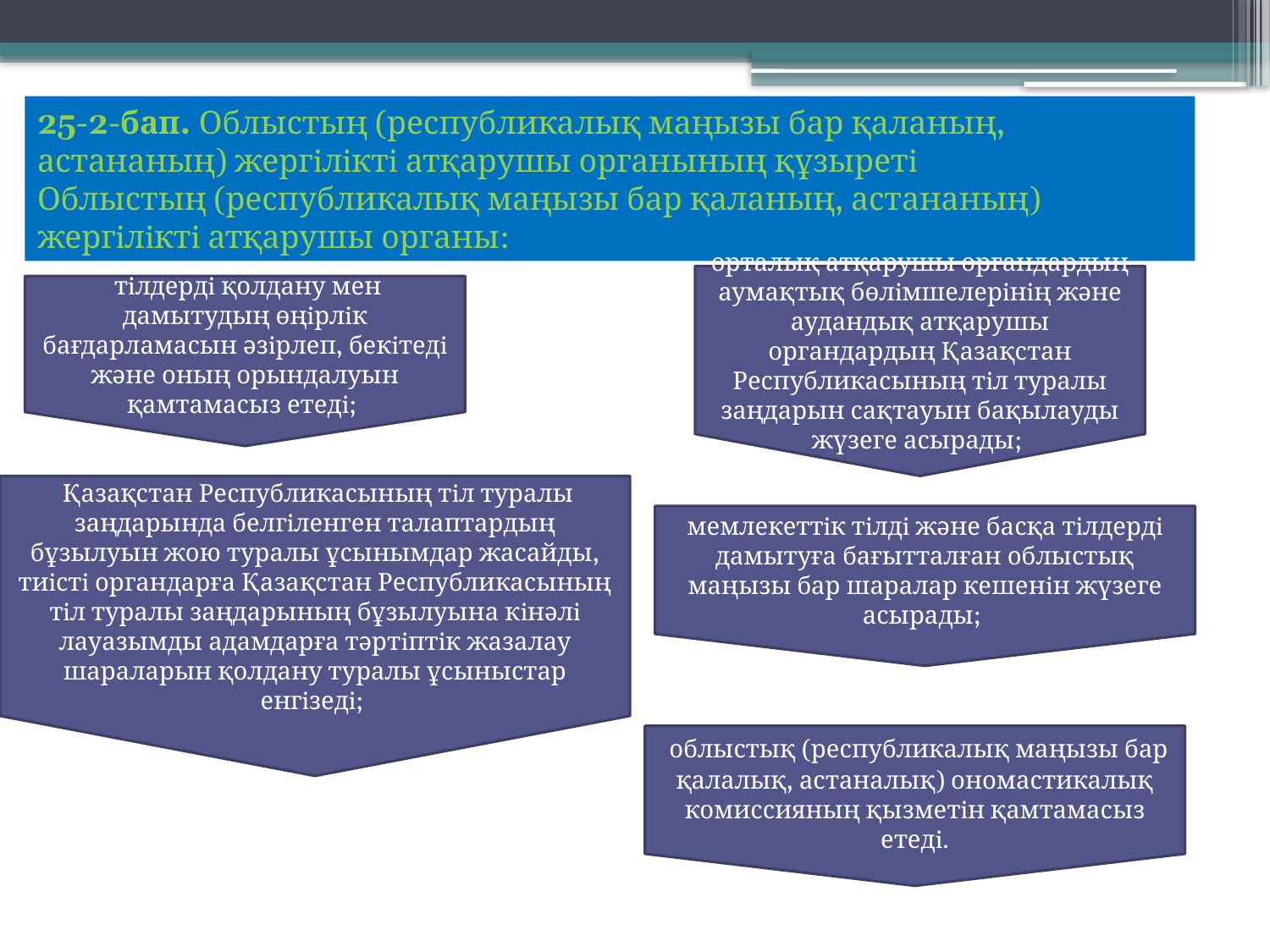

25-2-бап. Облыстың (республикалық маңызы бар қаланың, астананың) жергiлiктi атқарушы органының құзыретi
Облыстың (республикалық маңызы бар қаланың, астананың) жергiлiктi атқарушы органы:
орталық атқарушы органдардың аумақтық бөлiмшелерiнiң және аудандық атқарушы органдардың Қазақстан Республикасының тiл туралы заңдарын сақтауын бақылауды жүзеге асырады;
 тiлдердi қолдану мен дамытудың өңiрлiк бағдарламасын әзiрлеп, бекiтедi және оның орындалуын қамтамасыз етедi;
 Қазақстан Республикасының тiл туралы заңдарында белгiленген талаптардың бұзылуын жою туралы ұсынымдар жасайды, тиiстi органдарға Қазақстан Республикасының тiл туралы заңдарының бұзылуына кiнәлi лауазымды адамдарға тәртiптiк жазалау шараларын қолдану туралы ұсыныстар енгiзедi;
мемлекеттiк тiлдi және басқа тiлдердi дамытуға бағытталған облыстық маңызы бар шаралар кешенiн жүзеге асырады;
 облыстық (республикалық маңызы бар қалалық, астаналық) ономастикалық комиссияның қызметiн қамтамасыз етедi.